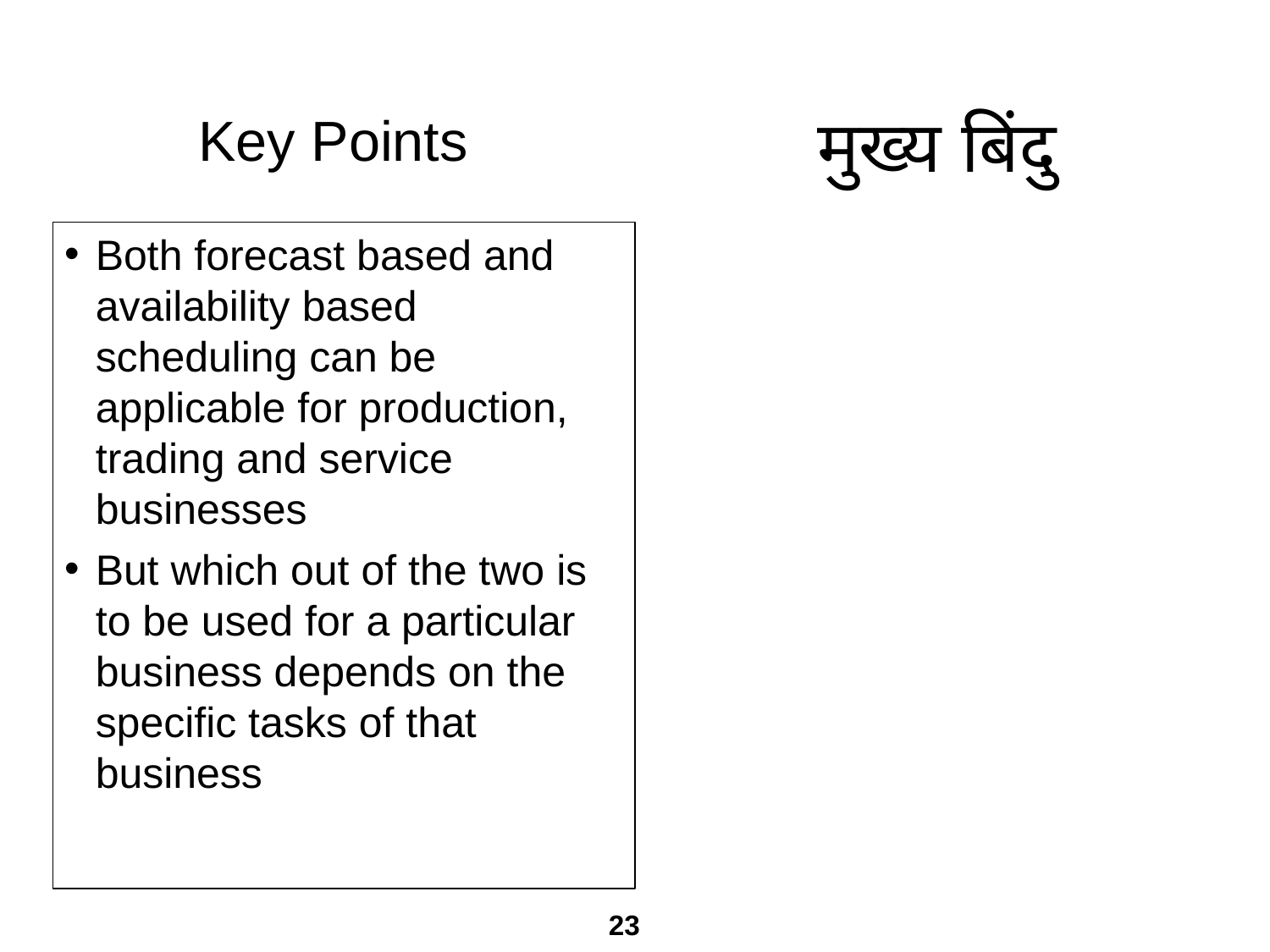

मुख्य बिंदु
Key Points

Both forecast based and availability based scheduling can be applicable for production, trading and service businesses
But which out of the two is to be used for a particular business depends on the specific tasks of that business
23